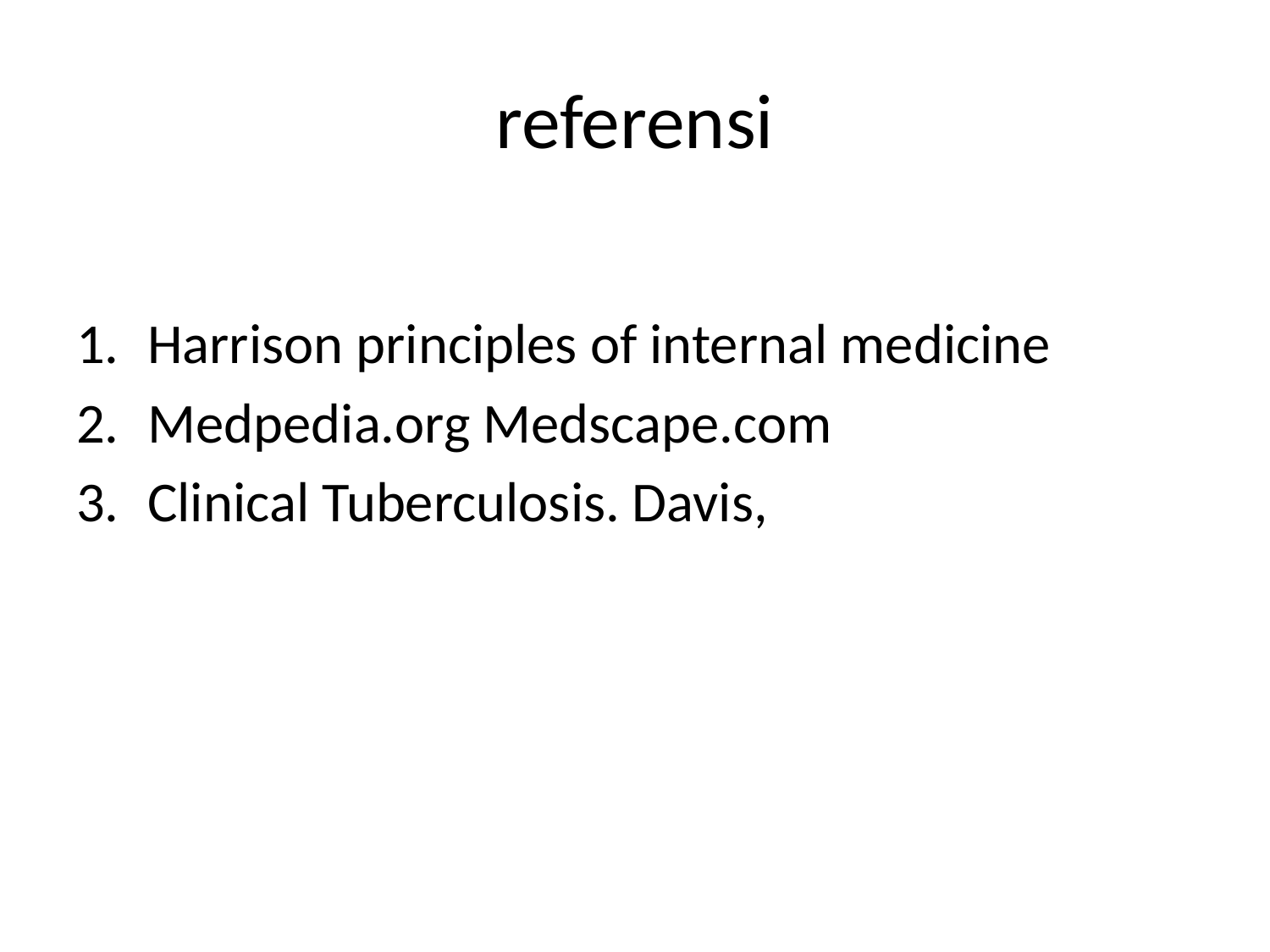

# referensi

Harrison principles of internal medicine
Medpedia.org Medscape.com
Clinical Tuberculosis. Davis,